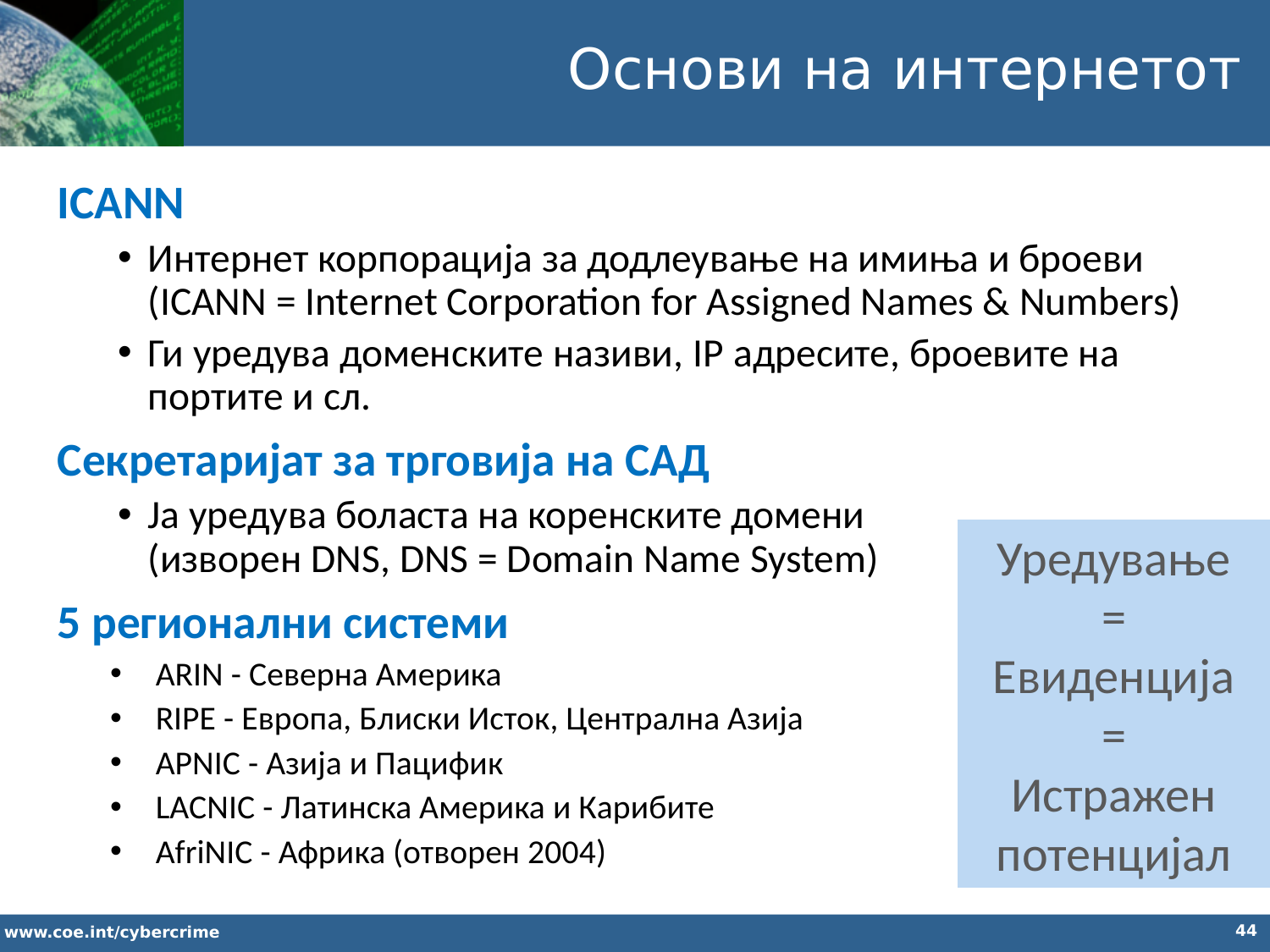

Основи на интернетот
ICANN
Интернет корпорација за додлеување на имиња и броеви (ICANN = Internet Corporation for Assigned Names & Numbers)
Ги уредува доменските називи, IP адресите, броевите на портите и сл.
Секретаријат за трговија на САД
Ја уредува боласта на коренските домени
(изворен DNS, DNS = Domain Name System)
5 регионални системи
ARIN - Северна Америка
RIPE - Европа, Блиски Исток, Централна Азија
APNIC - Азија и Пацифик
LACNIC - Латинска Америка и Карибите
AfriNIC - Африка (отворен 2004)

Уредување
=
Евиденција
=
Истражен потенцијал